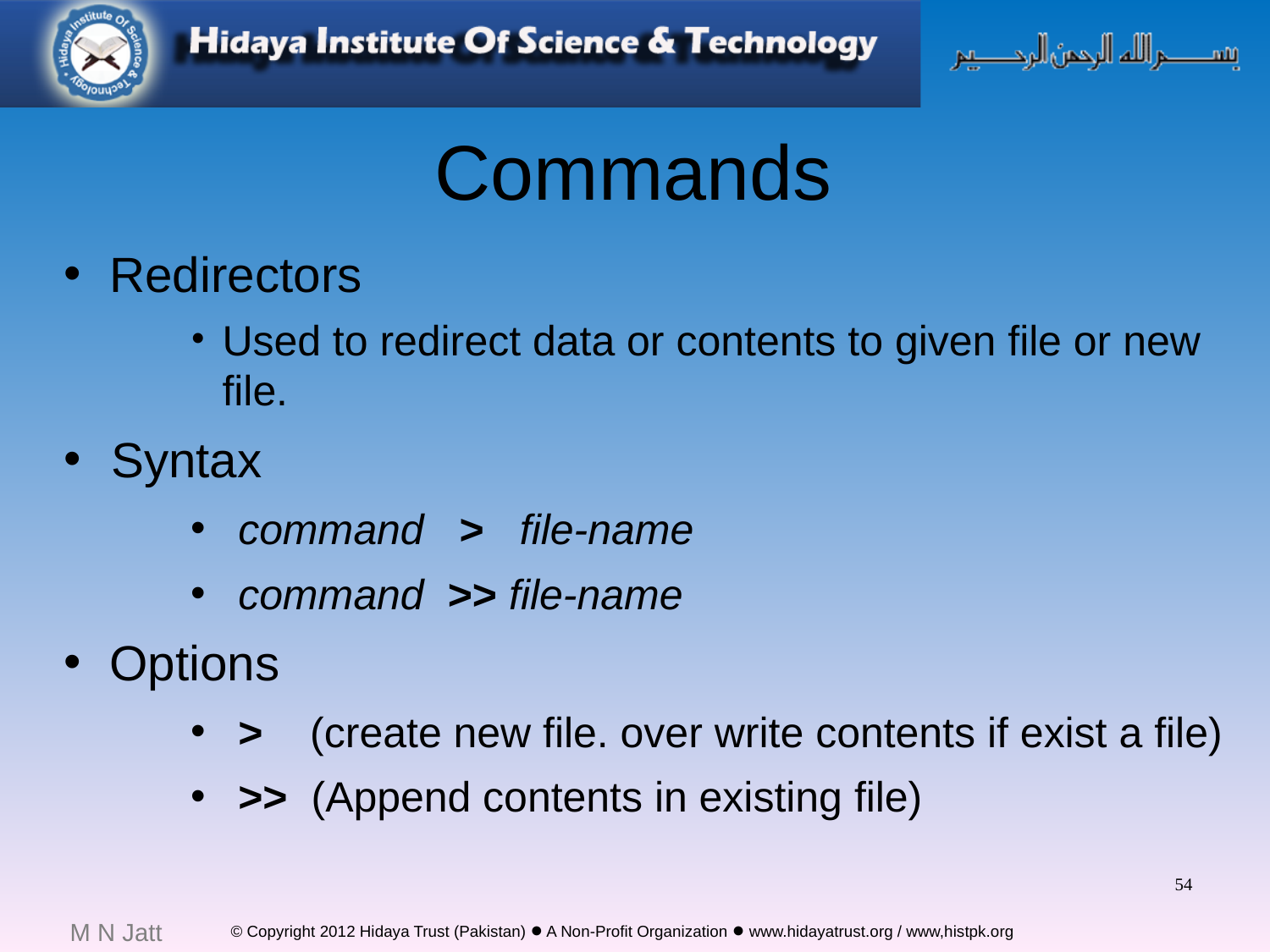

# Commands
Redirectors
Used to redirect data or contents to given file or new file.
Syntax
command   >   file-name
command  >> file-name
Options
>    (create new file. over write contents if exist a file)
>>  (Append contents in existing file)

54